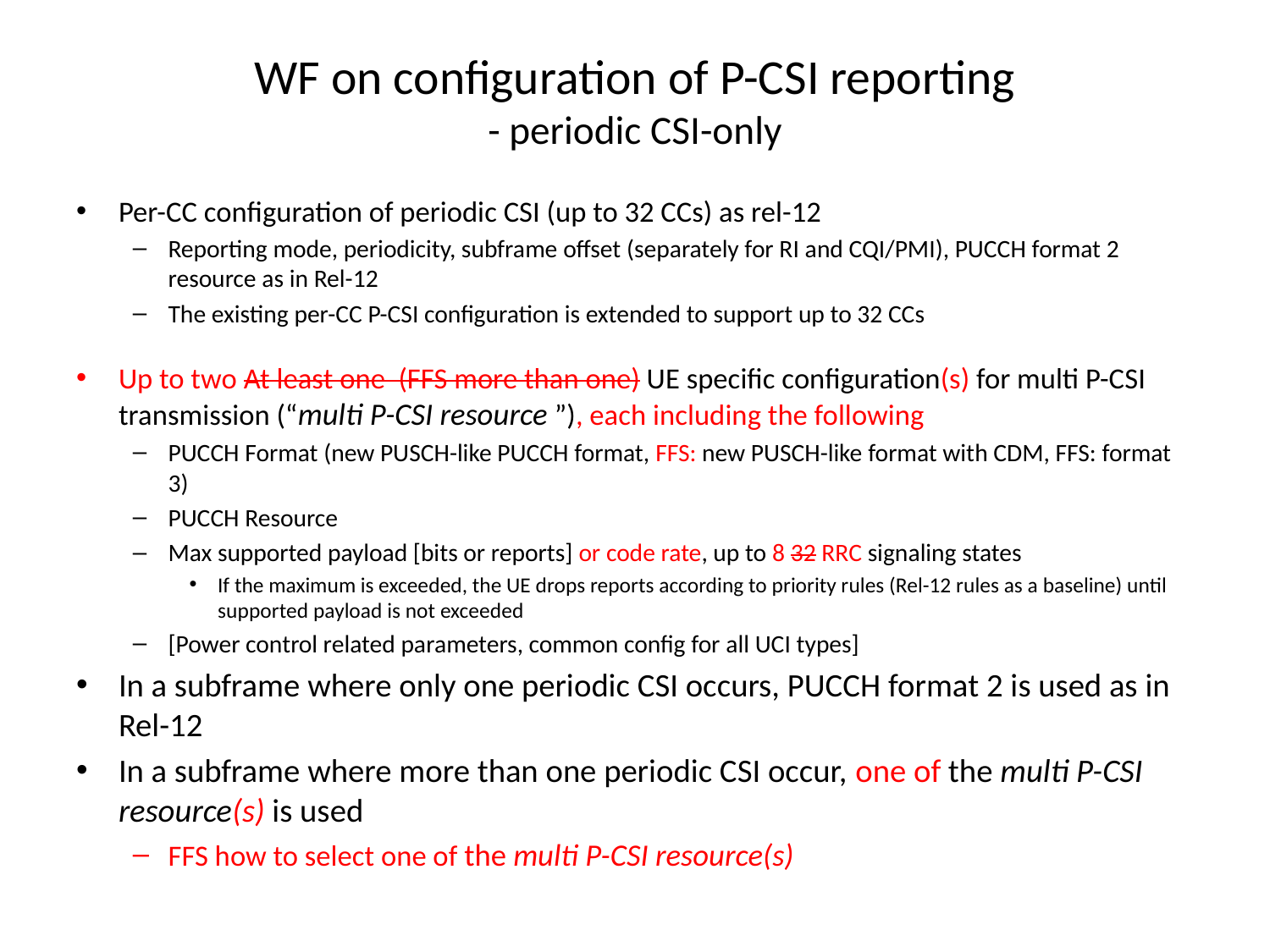

# WF on configuration of P-CSI reporting - periodic CSI-only
Per-CC configuration of periodic CSI (up to 32 CCs) as rel-12
Reporting mode, periodicity, subframe offset (separately for RI and CQI/PMI), PUCCH format 2 resource as in Rel-12
The existing per-CC P-CSI configuration is extended to support up to 32 CCs

Up to two At least one  (FFS more than one) UE specific configuration(s) for multi P-CSI transmission (“multi P-CSI resource ”), each including the following
PUCCH Format (new PUSCH-like PUCCH format, FFS: new PUSCH-like format with CDM, FFS: format 3)
PUCCH Resource
Max supported payload [bits or reports] or code rate, up to 8 32 RRC signaling states
If the maximum is exceeded, the UE drops reports according to priority rules (Rel-12 rules as a baseline) until supported payload is not exceeded
[Power control related parameters, common config for all UCI types]
In a subframe where only one periodic CSI occurs, PUCCH format 2 is used as in Rel-12
In a subframe where more than one periodic CSI occur, one of the multi P-CSI resource(s) is used
FFS how to select one of the multi P-CSI resource(s)